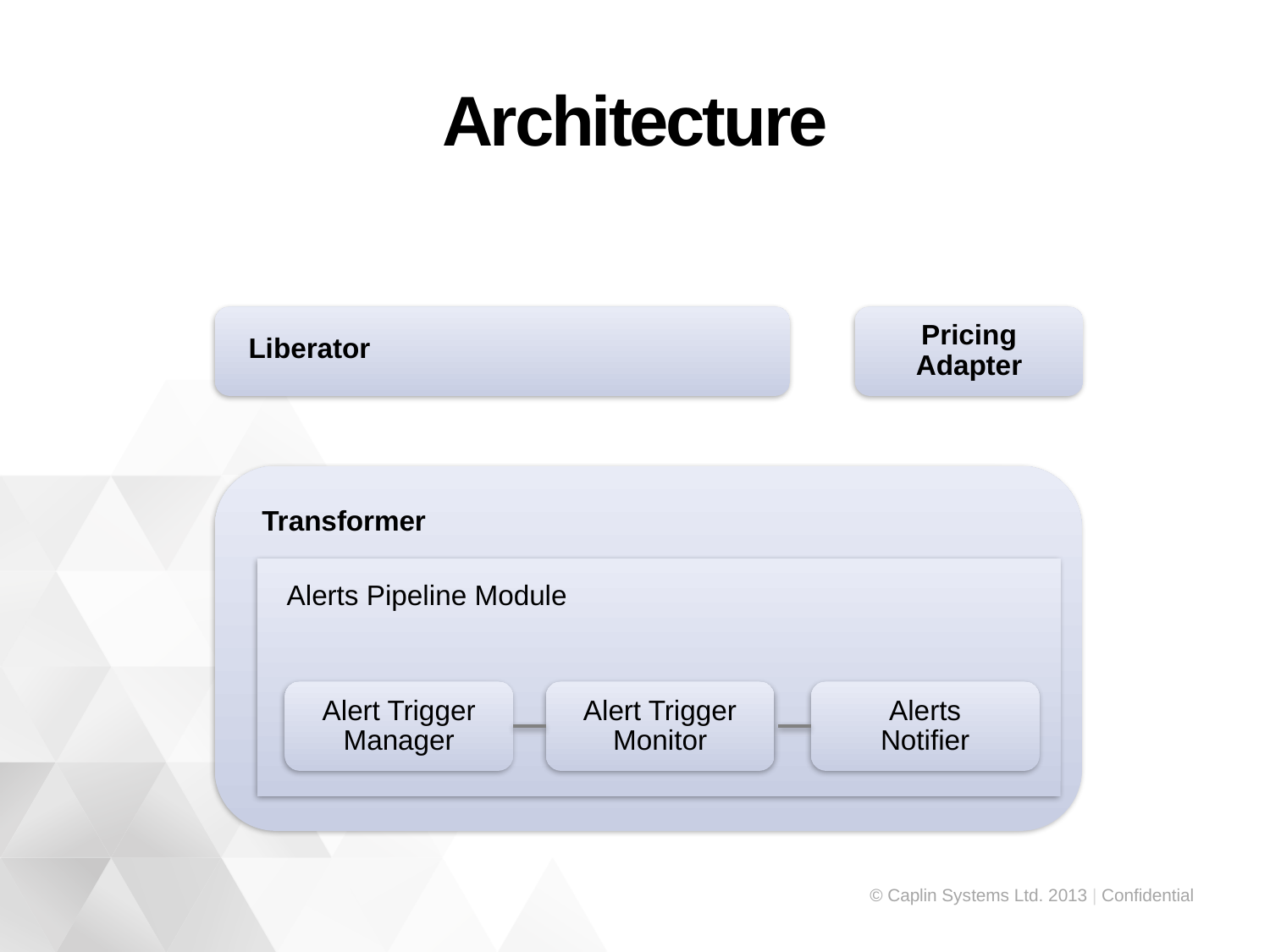

# Architecture
Liberator
Pricing Adapter
Transformer
Alerts Pipeline Module
Alert Trigger Manager
Alert Trigger Monitor
Alerts Notifier